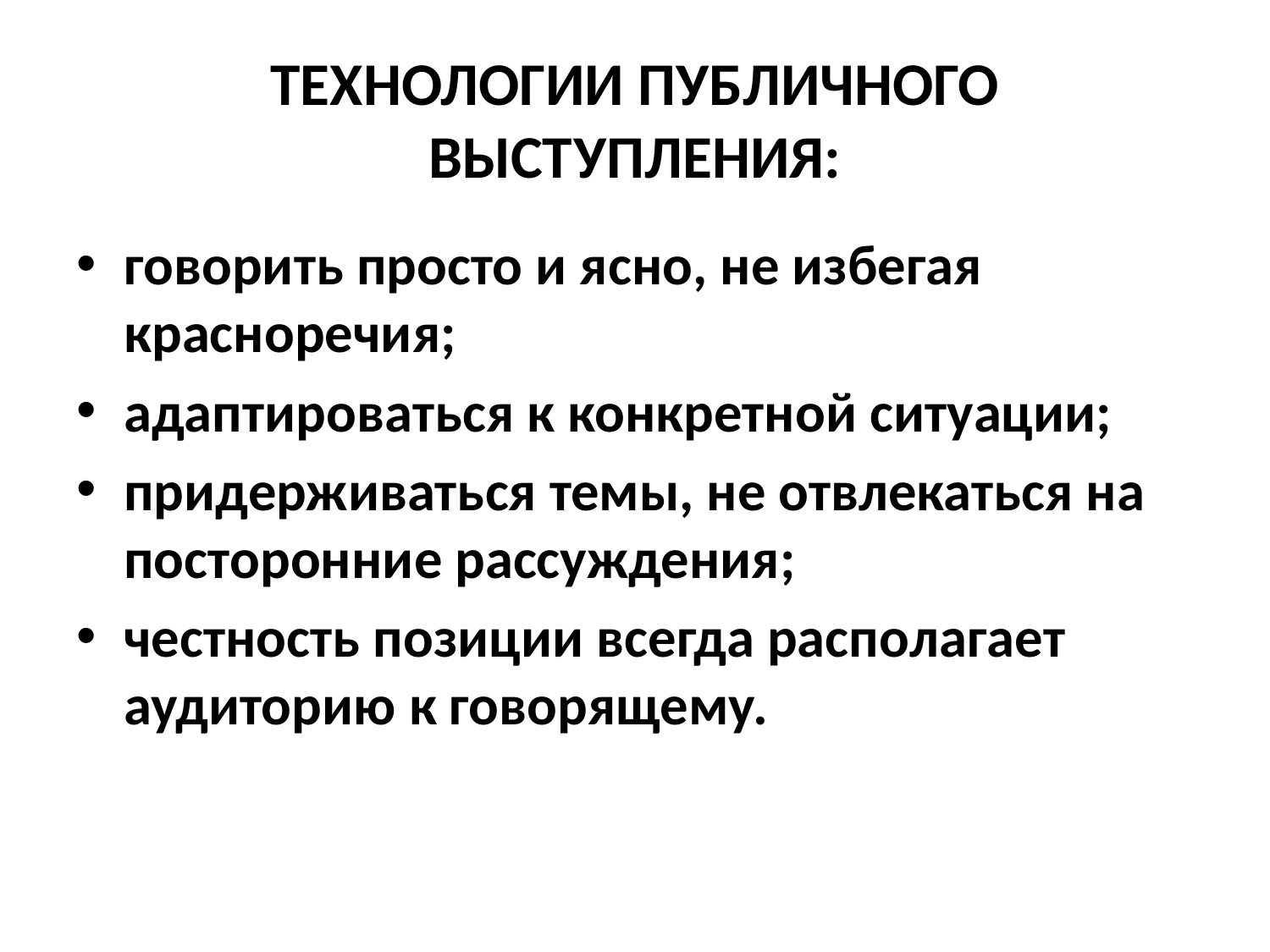

# ТЕХНОЛОГИИ ПУБЛИЧНОГО ВЫСТУПЛЕНИЯ:
говорить просто и ясно, не избегая красноречия;
адаптироваться к конкретной ситуации;
придерживаться темы, не отвлекаться на посторонние рассуждения;
честность позиции всегда располагает аудиторию к говорящему.